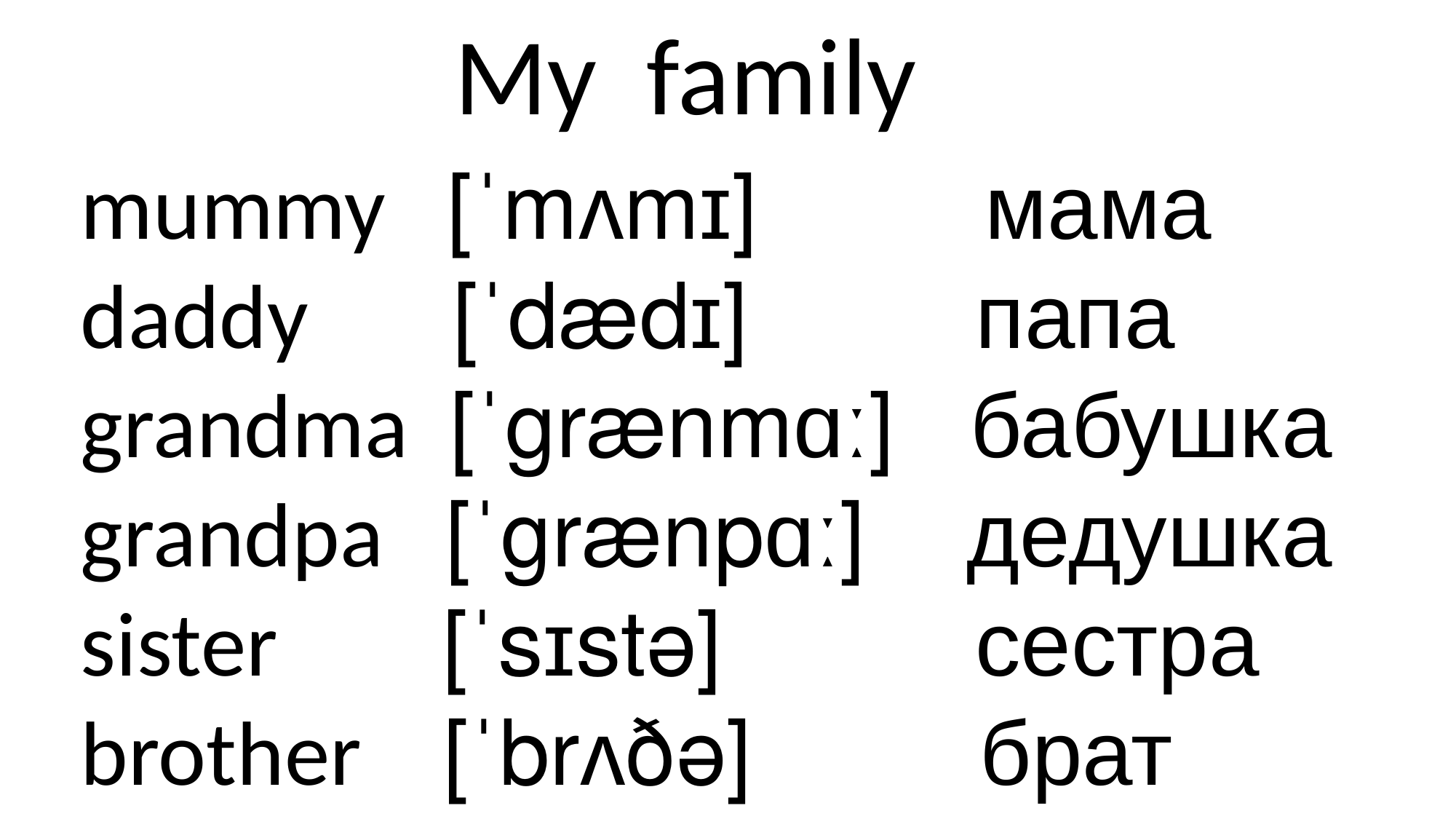

My  family
mummy   [ˈmʌmɪ]         мама
daddy       [ˈdædɪ]         папа
grandma  [ˈgrænmɑː]   бабушка
grandpa   [ˈgrænpɑː]    дедушка
sister        [ˈsɪstə]          сестра
brother    [ˈbrʌðə]         брат